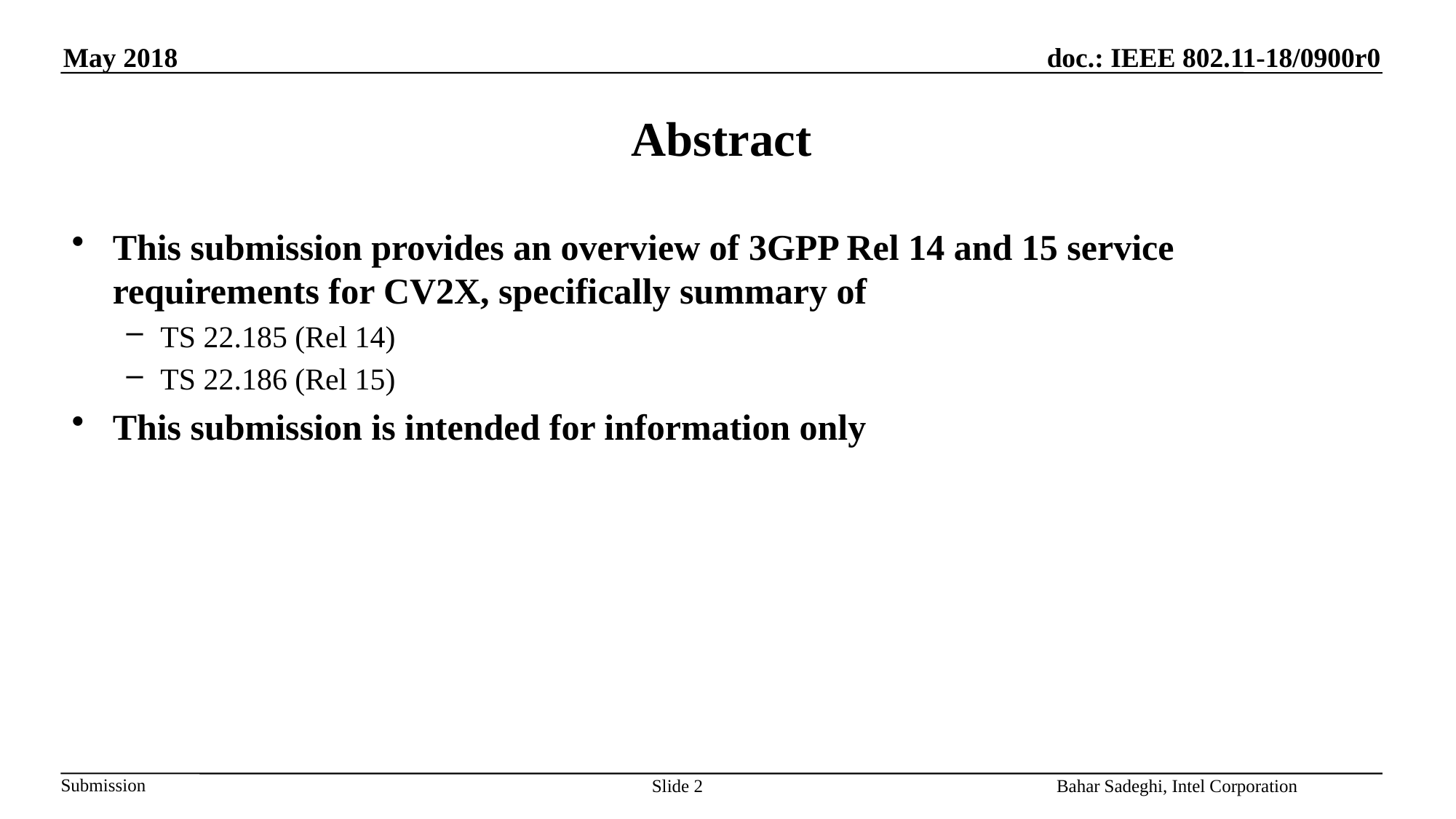

# Abstract
This submission provides an overview of 3GPP Rel 14 and 15 service requirements for CV2X, specifically summary of
TS 22.185 (Rel 14)
TS 22.186 (Rel 15)
This submission is intended for information only